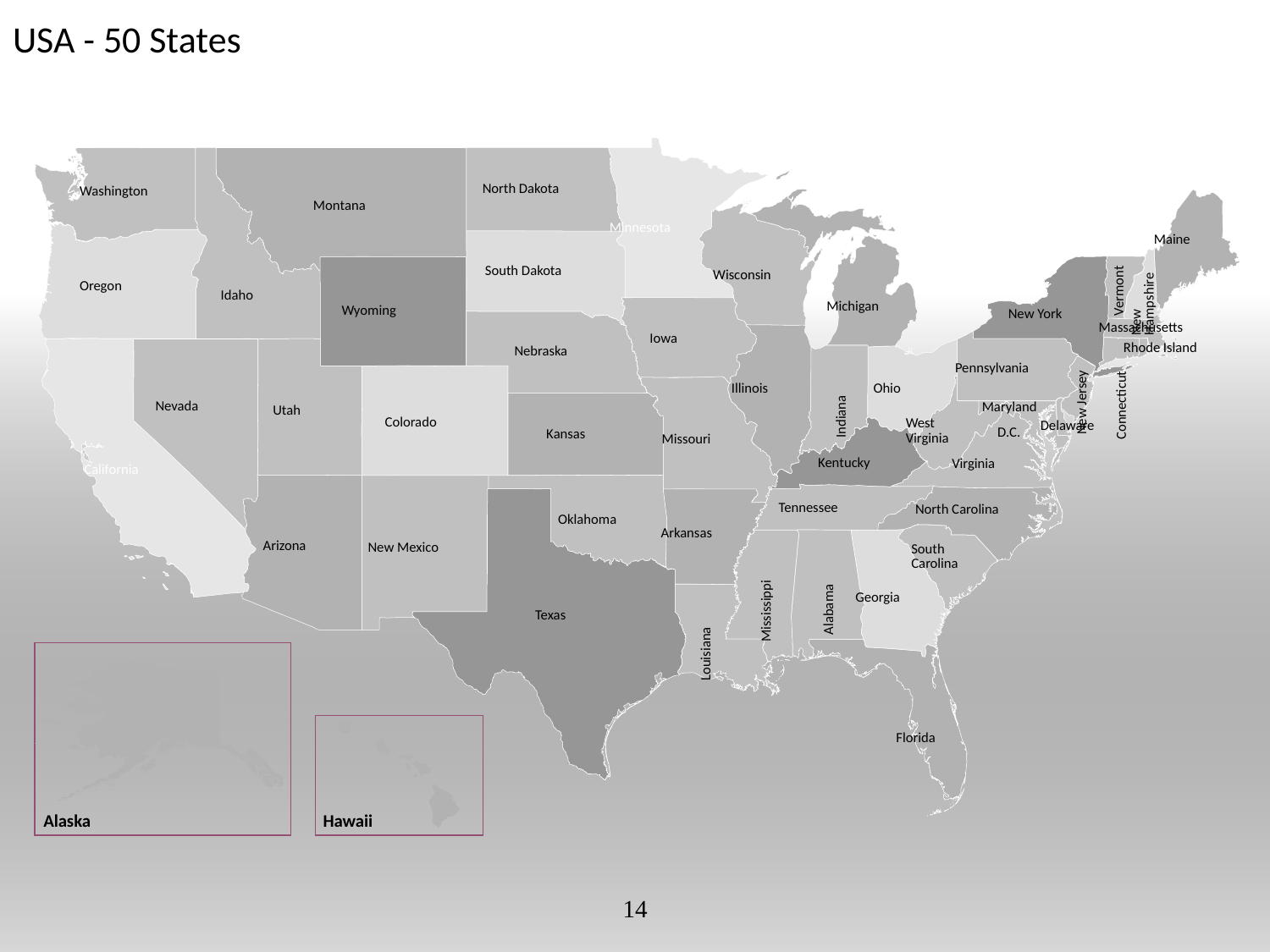

USA - 50 States

North Dakota
Washington
Montana
Minnesota
Maine
Vermont
South Dakota
Wisconsin
New
Hampshire
Oregon
Idaho
Michigan
Wyoming
New York
Massachusetts
Iowa
Rhode Island
Nebraska
Pennsylvania
New Jersey
Connecticut
Ohio
Illinois
Indiana
Nevada
Maryland
Utah
Colorado
Delaware
West
Virginia
D.C.
Kansas
Missouri
Kentucky
Virginia
California
Tennessee
North Carolina
Oklahoma
Arkansas
Arizona
New Mexico
South
Carolina
Alabama
Mississippi
Georgia
Texas
Louisiana
Florida

Alaska

Hawaii
14